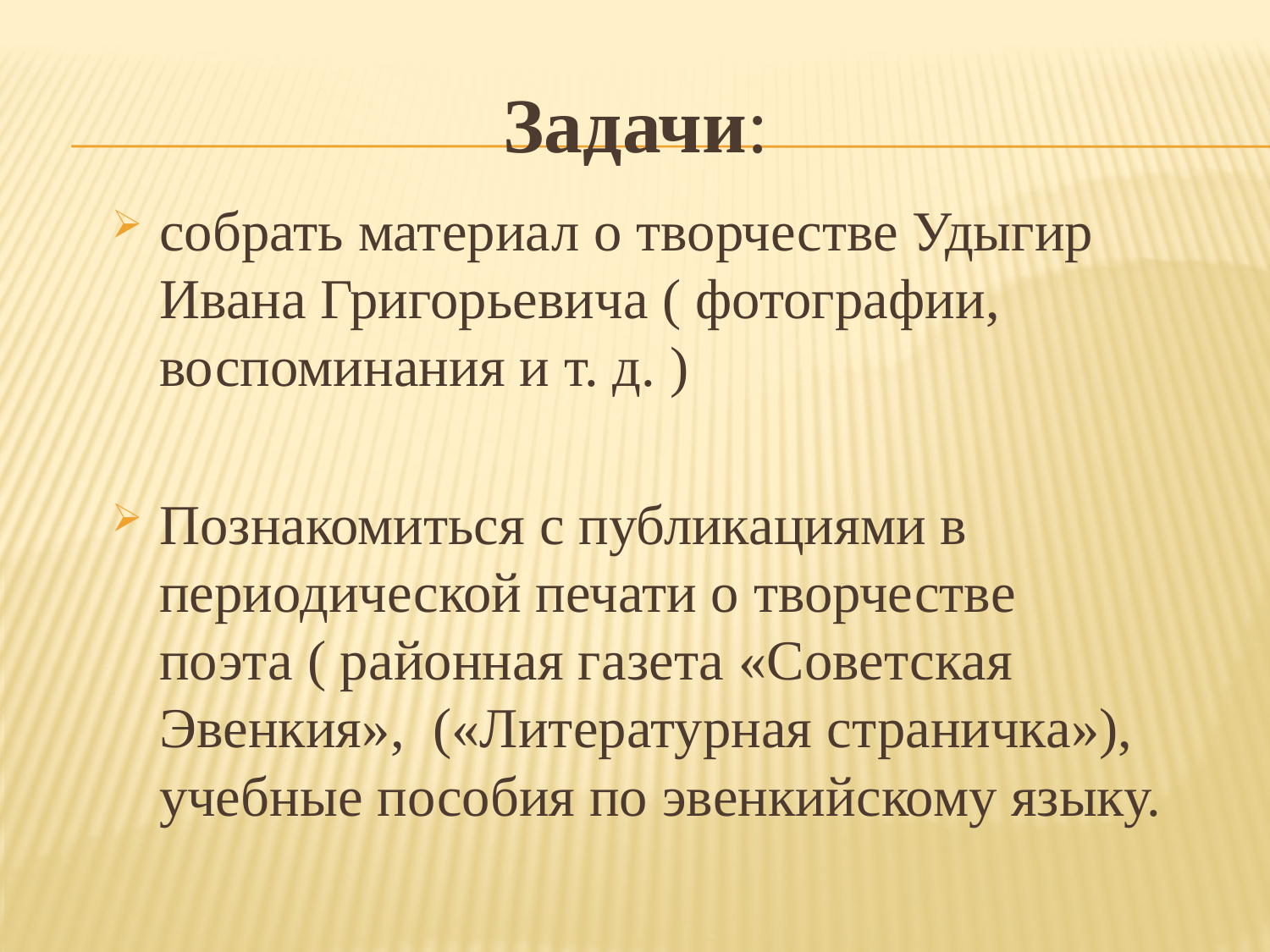

# Задачи:
собрать материал о творчестве Удыгир Ивана Григорьевича ( фотографии, воспоминания и т. д. )

Познакомиться с публикациями в периодической печати о творчестве поэта ( районная газета «Советская Эвенкия»,  («Литературная страничка»), учебные пособия по эвенкийскому языку.